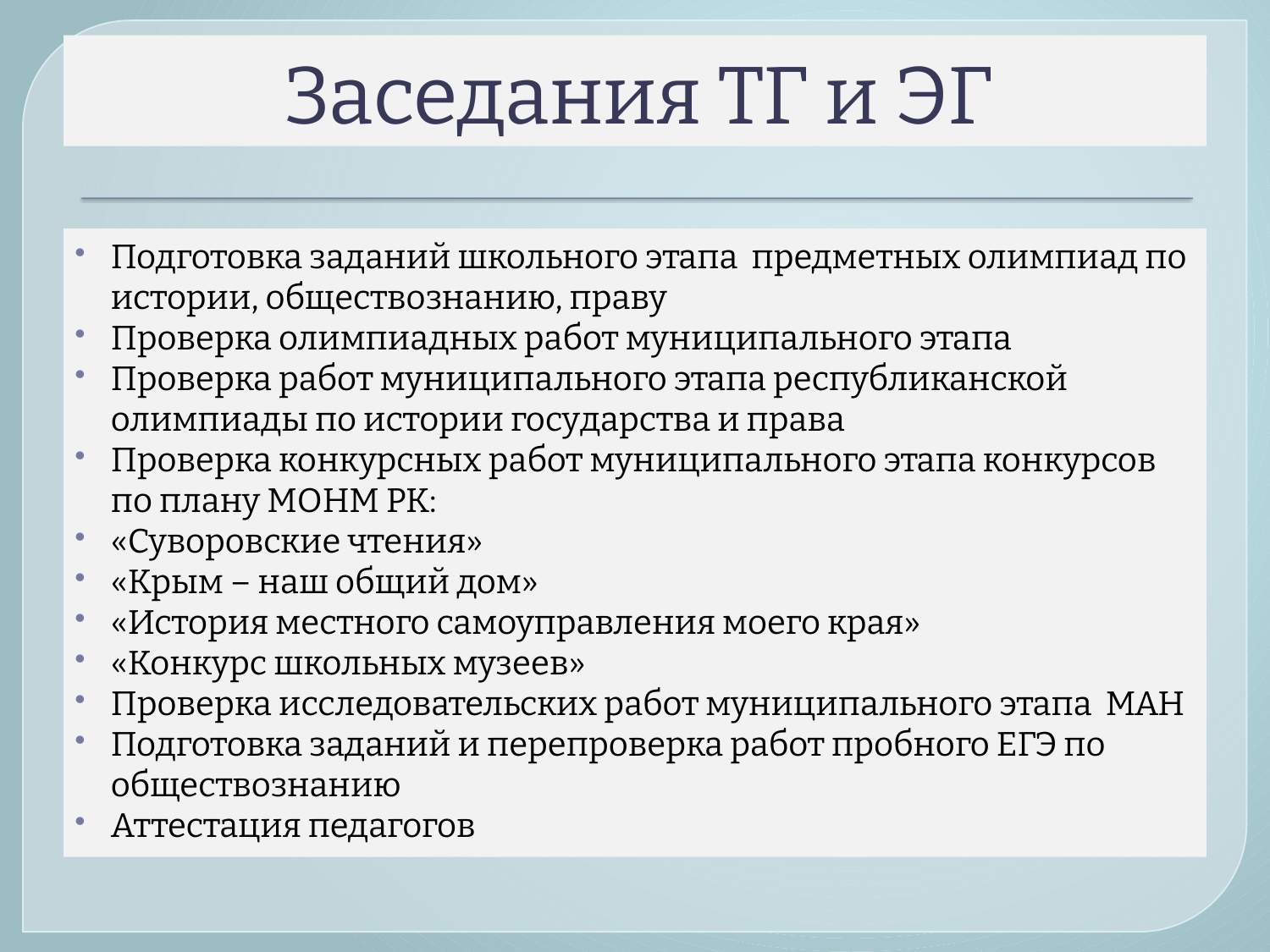

# Заседания ТГ и ЭГ
Подготовка заданий школьного этапа  предметных олимпиад по истории, обществознанию, праву
Проверка олимпиадных работ муниципального этапа
Проверка работ муниципального этапа республиканской олимпиады по истории государства и права
Проверка конкурсных работ муниципального этапа конкурсов по плану МОНМ РК:
«Суворовские чтения»
«Крым – наш общий дом»
«История местного самоуправления моего края»
«Конкурс школьных музеев»
Проверка исследовательских работ муниципального этапа  МАН
Подготовка заданий и перепроверка работ пробного ЕГЭ по обществознанию
Аттестация педагогов